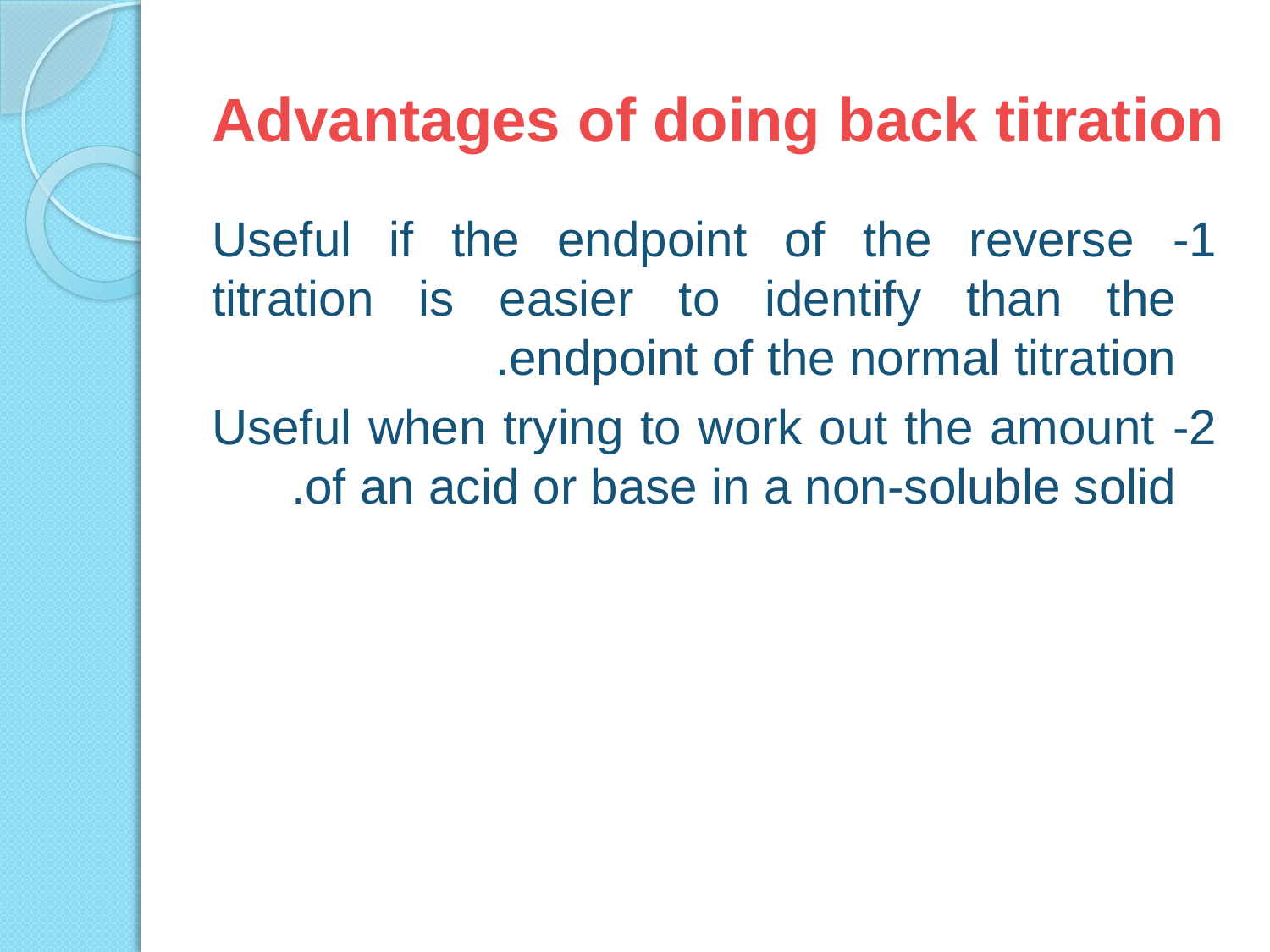

# Advantages of doing back titration
1- Useful if the endpoint of the reverse titration is easier to identify than the endpoint of the normal titration.
2- Useful when trying to work out the amount of an acid or base in a non-soluble solid.